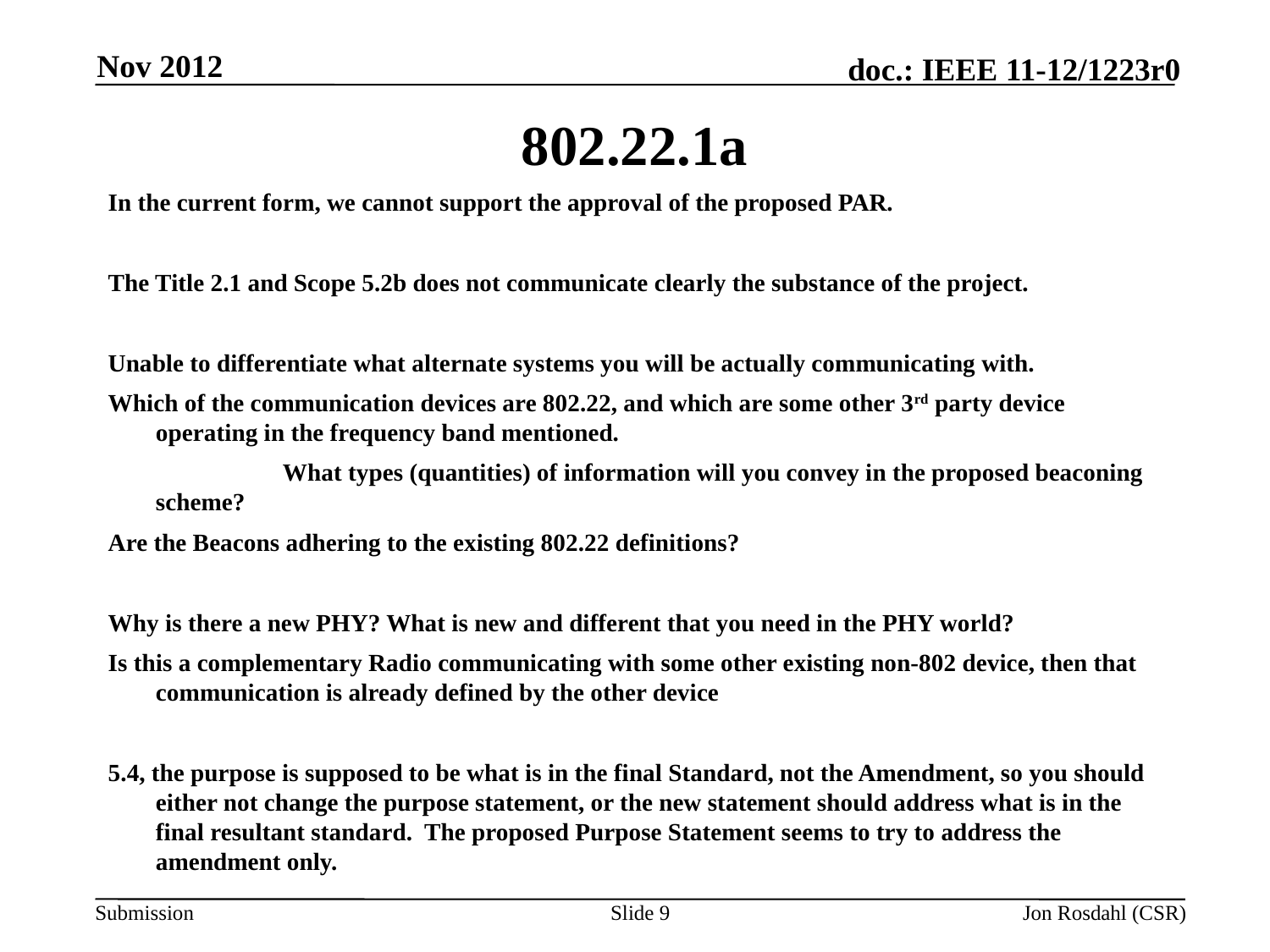

Nov 2012
# 802.22.1a
In the current form, we cannot support the approval of the proposed PAR.

The Title 2.1 and Scope 5.2b does not communicate clearly the substance of the project.

Unable to differentiate what alternate systems you will be actually communicating with.
Which of the communication devices are 802.22, and which are some other 3rd party device operating in the frequency band mentioned.
		What types (quantities) of information will you convey in the proposed beaconing scheme?
Are the Beacons adhering to the existing 802.22 definitions?

Why is there a new PHY? What is new and different that you need in the PHY world?
Is this a complementary Radio communicating with some other existing non-802 device, then that communication is already defined by the other device

5.4, the purpose is supposed to be what is in the final Standard, not the Amendment, so you should either not change the purpose statement, or the new statement should address what is in the final resultant standard.  The proposed Purpose Statement seems to try to address the amendment only.

Slide 9
Jon Rosdahl (CSR)